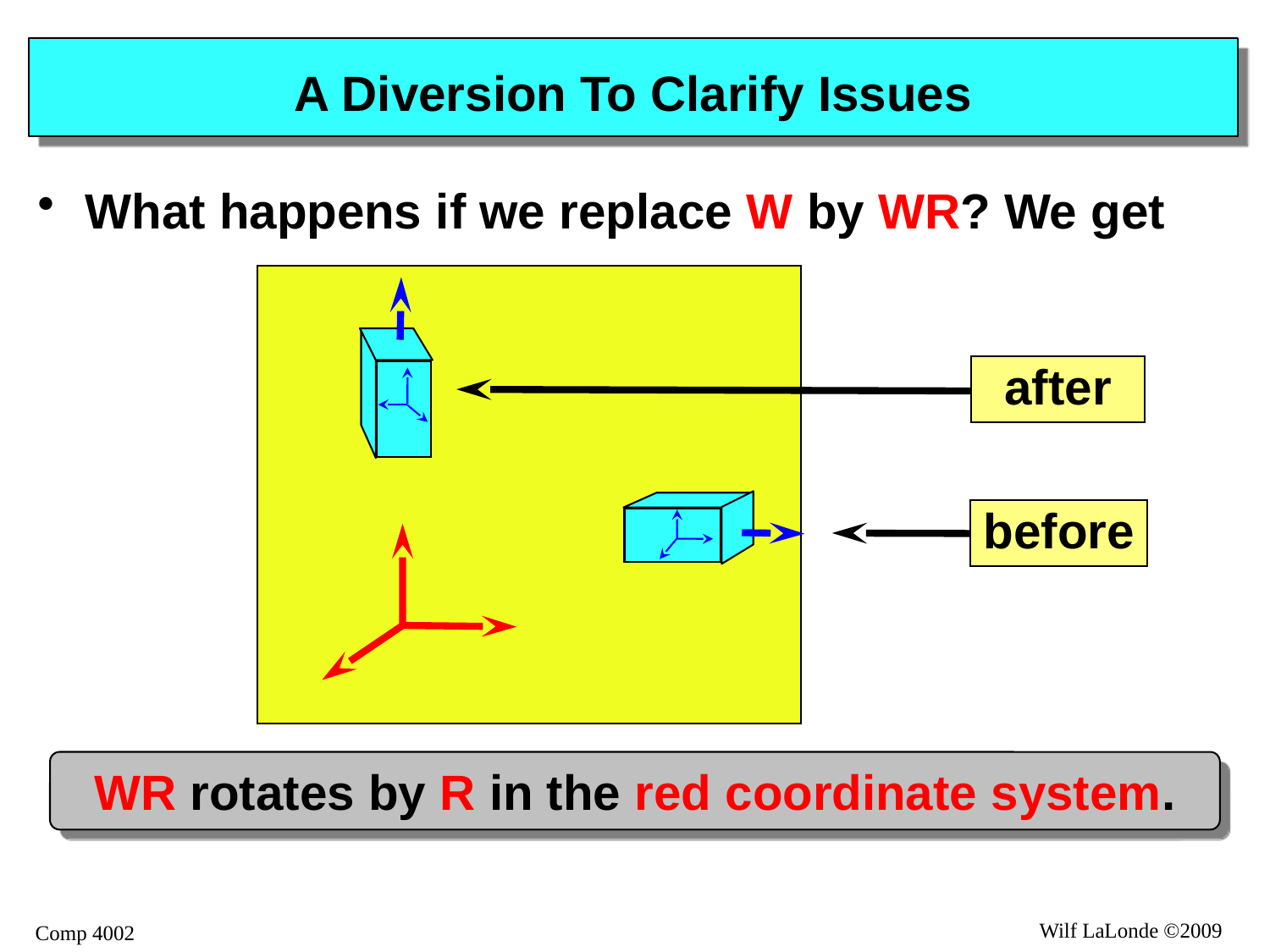

# A Diversion To Clarify Issues
What happens if we replace W by WR? We get

after

before

WR rotates by R in the red coordinate system.